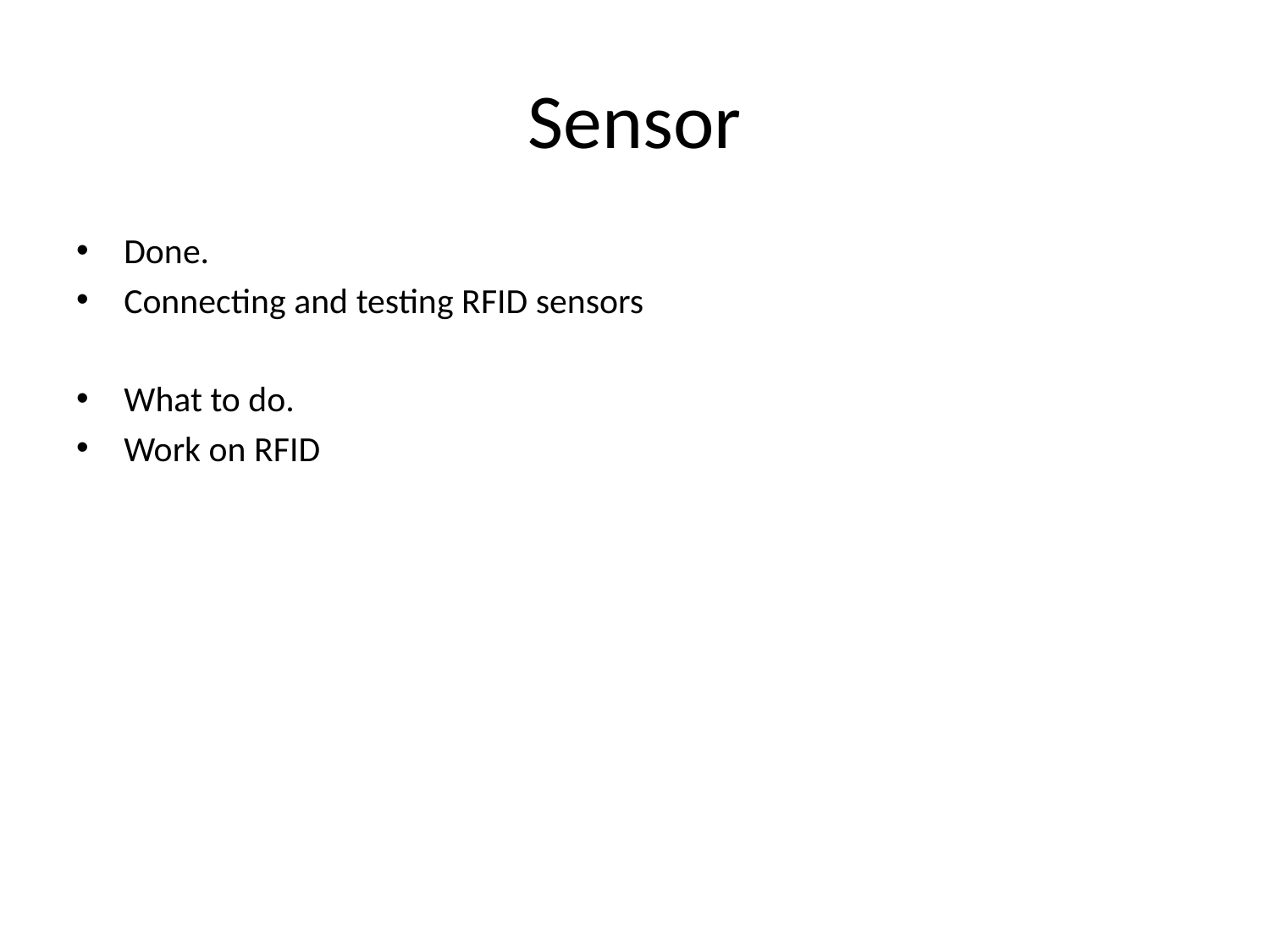

# Sensor
Done.
Connecting and testing RFID sensors

What to do.
Work on RFID